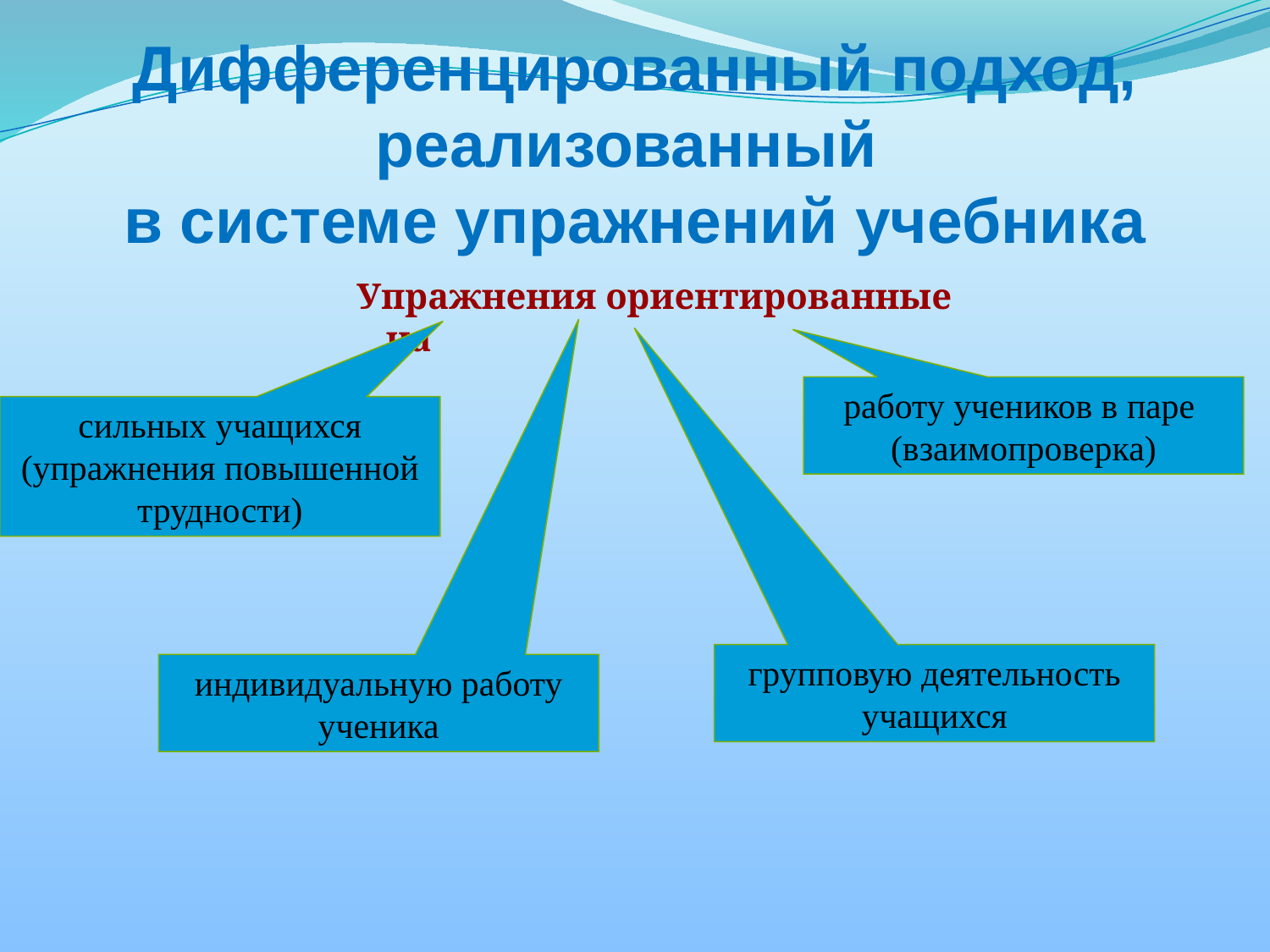

# Дифференцированный подход, реализованный
в системе упражнений учебника
Упражнения ориентированные на
работу учеников в паре  (взаимопроверка)
сильных учащихся (упражнения повышенной трудности)
групповую деятельность учащихся
индивидуальную работу ученика